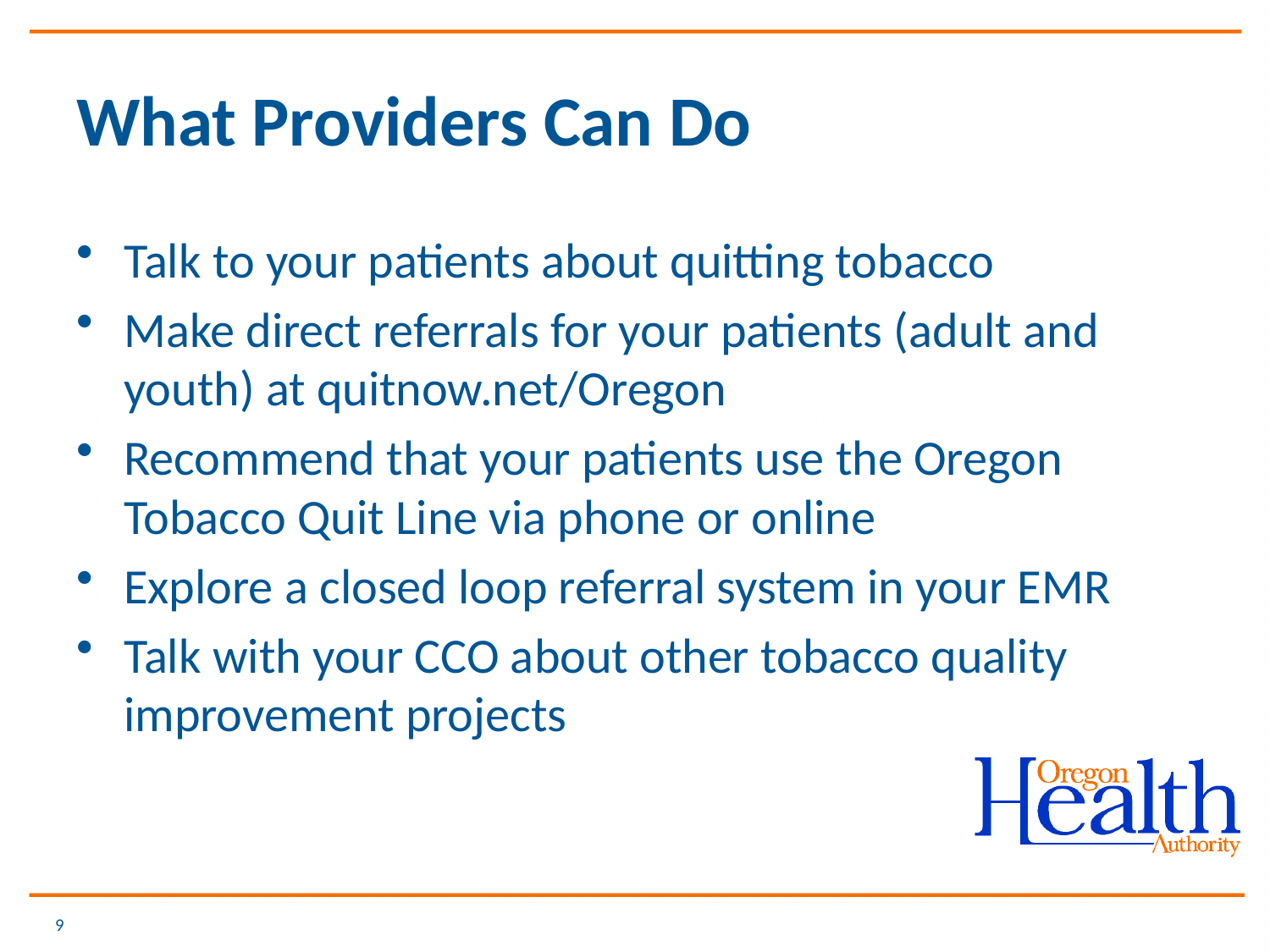

# What Providers Can Do
Talk to your patients about quitting tobacco
Make direct referrals for your patients (adult and youth) at quitnow.net/Oregon
Recommend that your patients use the Oregon Tobacco Quit Line via phone or online
Explore a closed loop referral system in your EMR
Talk with your CCO about other tobacco quality improvement projects
9